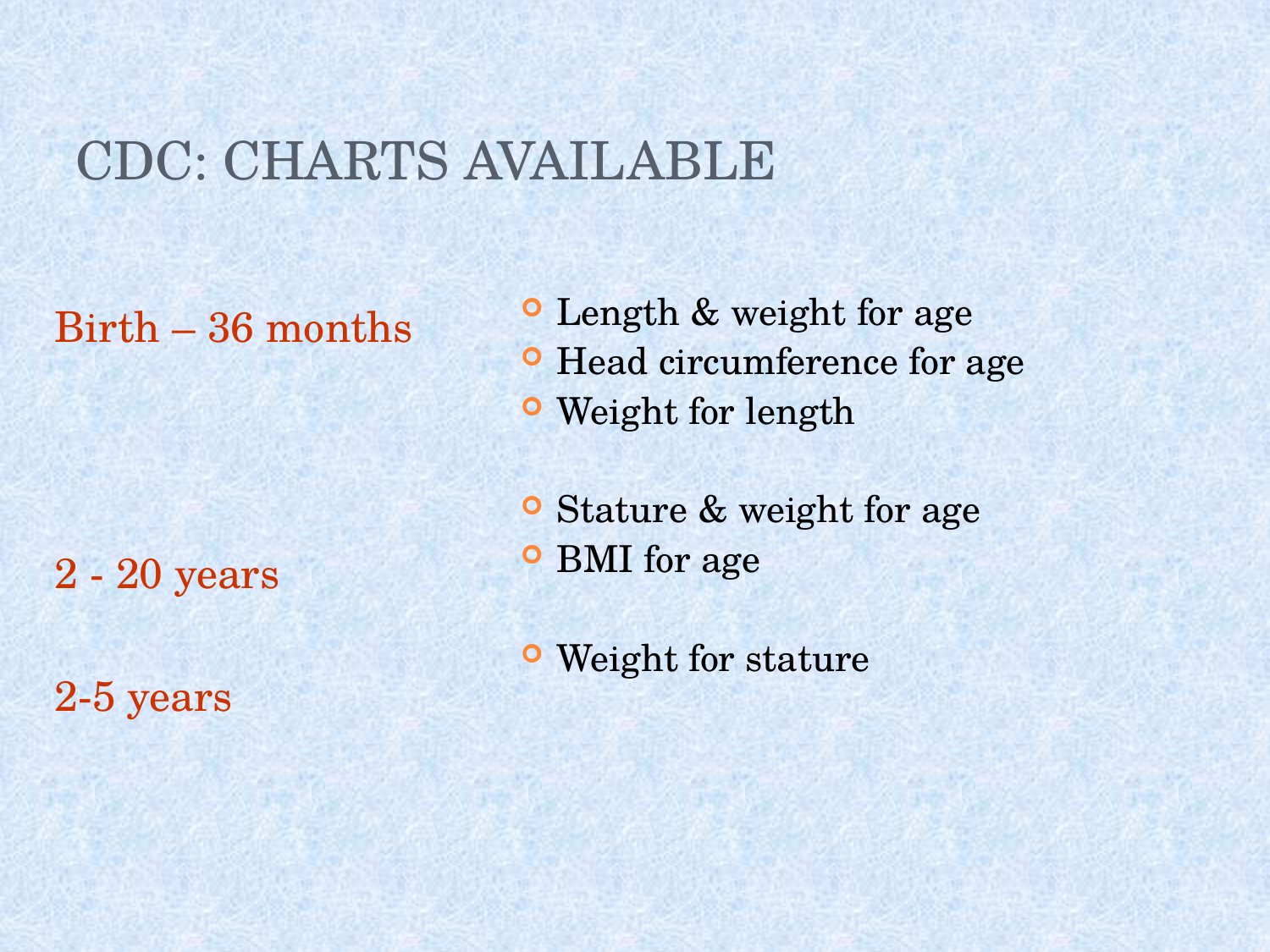

# CDC: charts available

Birth – 36 months

2 - 20 years

2-5 years

Length & weight for age
Head circumference for age
Weight for length

Stature & weight for age
BMI for age

Weight for stature